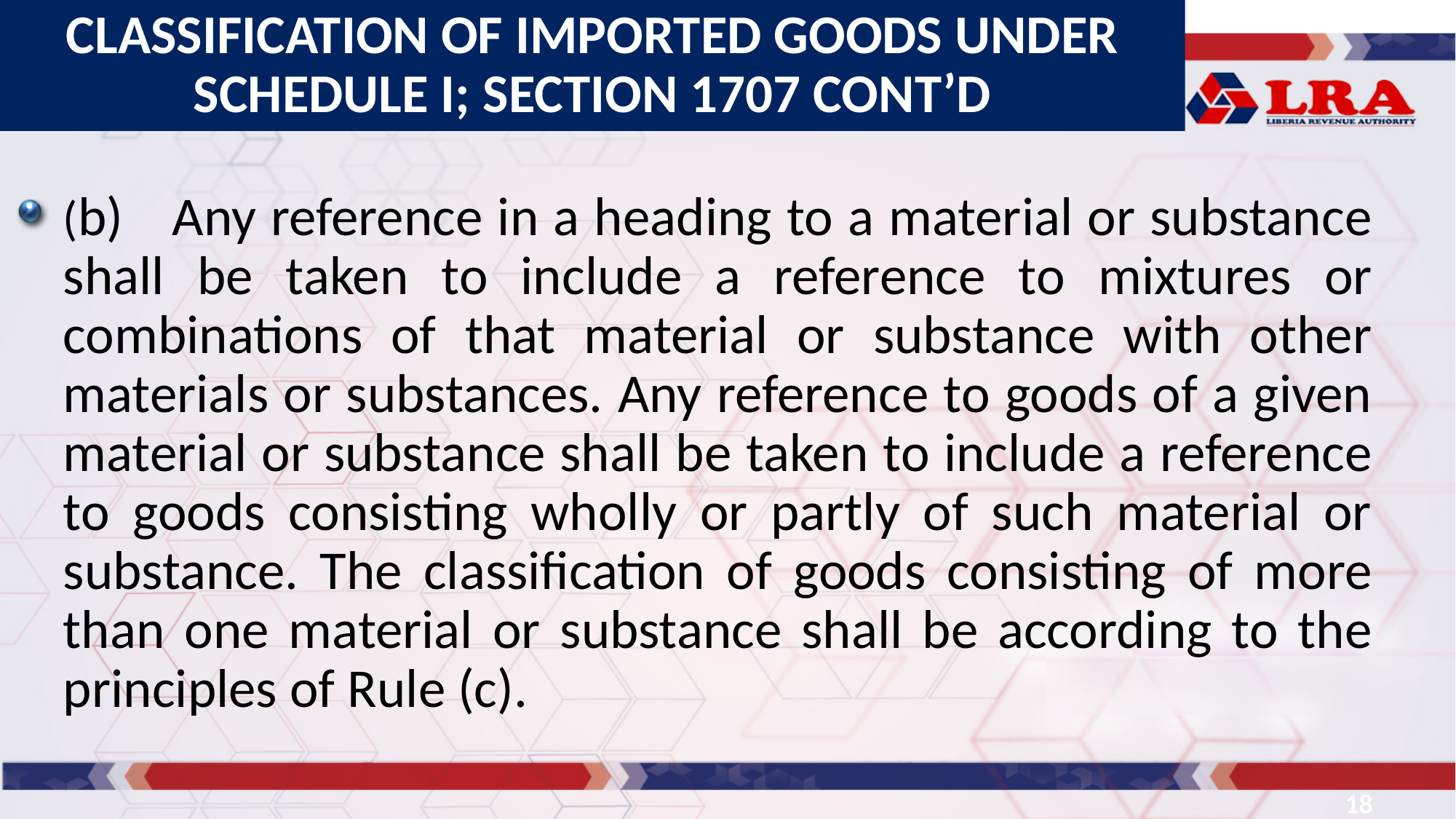

CLASSIFICATION OF IMPORTED GOODS UNDER SCHEDULE I; SECTION 1707 CONT’D

(b)	Any reference in a heading to a material or substance shall be taken to include a reference to mixtures or combinations of that material or substance with other materials or substances. Any reference to goods of a given material or substance shall be taken to include a reference to goods consisting wholly or partly of such material or substance. The classification of goods consisting of more than one material or substance shall be according to the principles of Rule (c).

18